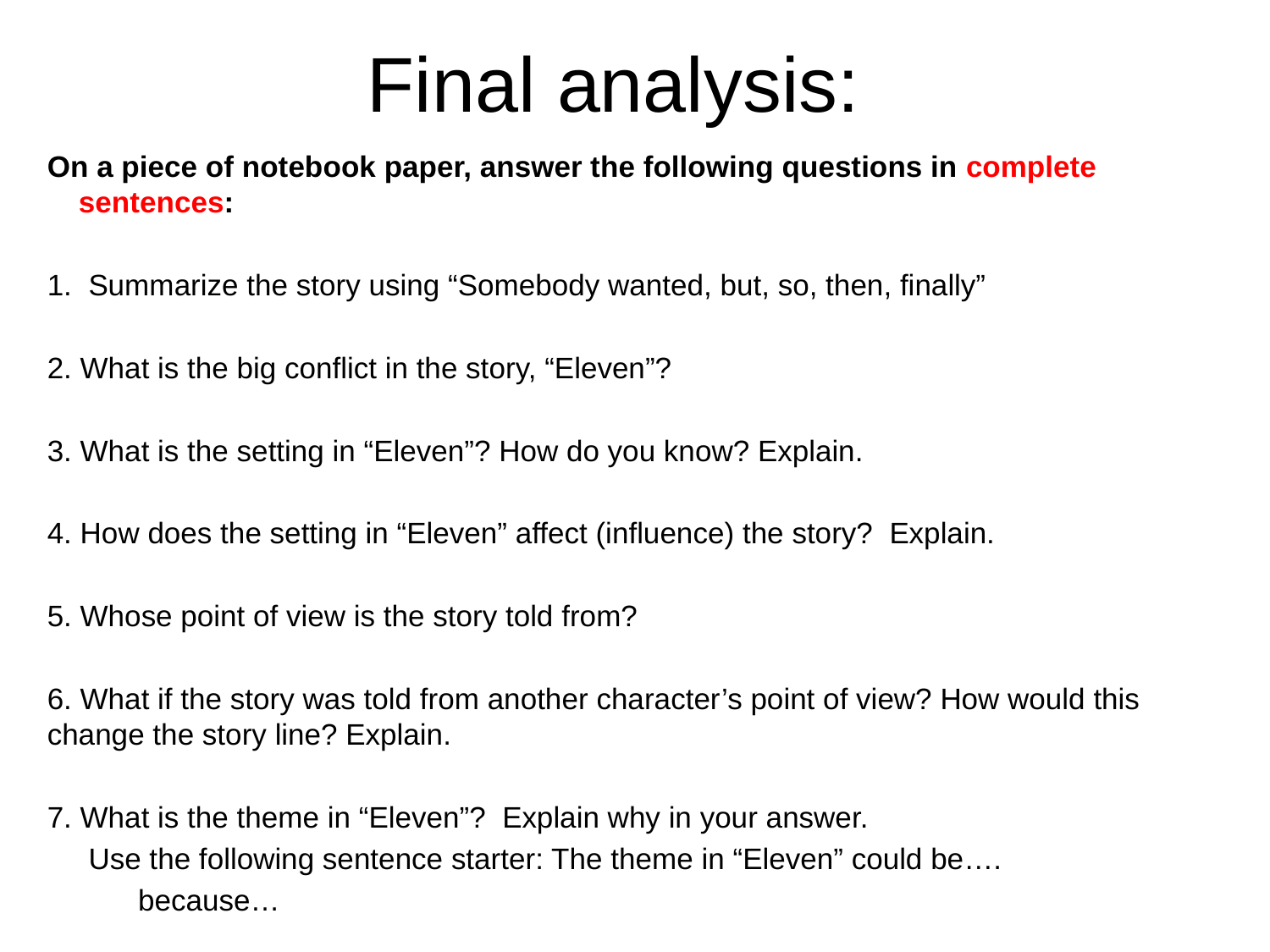

# Final analysis:
On a piece of notebook paper, answer the following questions in complete sentences:

1.  Summarize the story using “Somebody wanted, but, so, then, finally”

2. What is the big conflict in the story, “Eleven”?

3. What is the setting in “Eleven”? How do you know? Explain.

4. How does the setting in “Eleven” affect (influence) the story?  Explain.

5. Whose point of view is the story told from?

6. What if the story was told from another character’s point of view? How would this change the story line? Explain.

7. What is the theme in “Eleven”?  Explain why in your answer.
     Use the following sentence starter: The theme in “Eleven” could be….
           because…